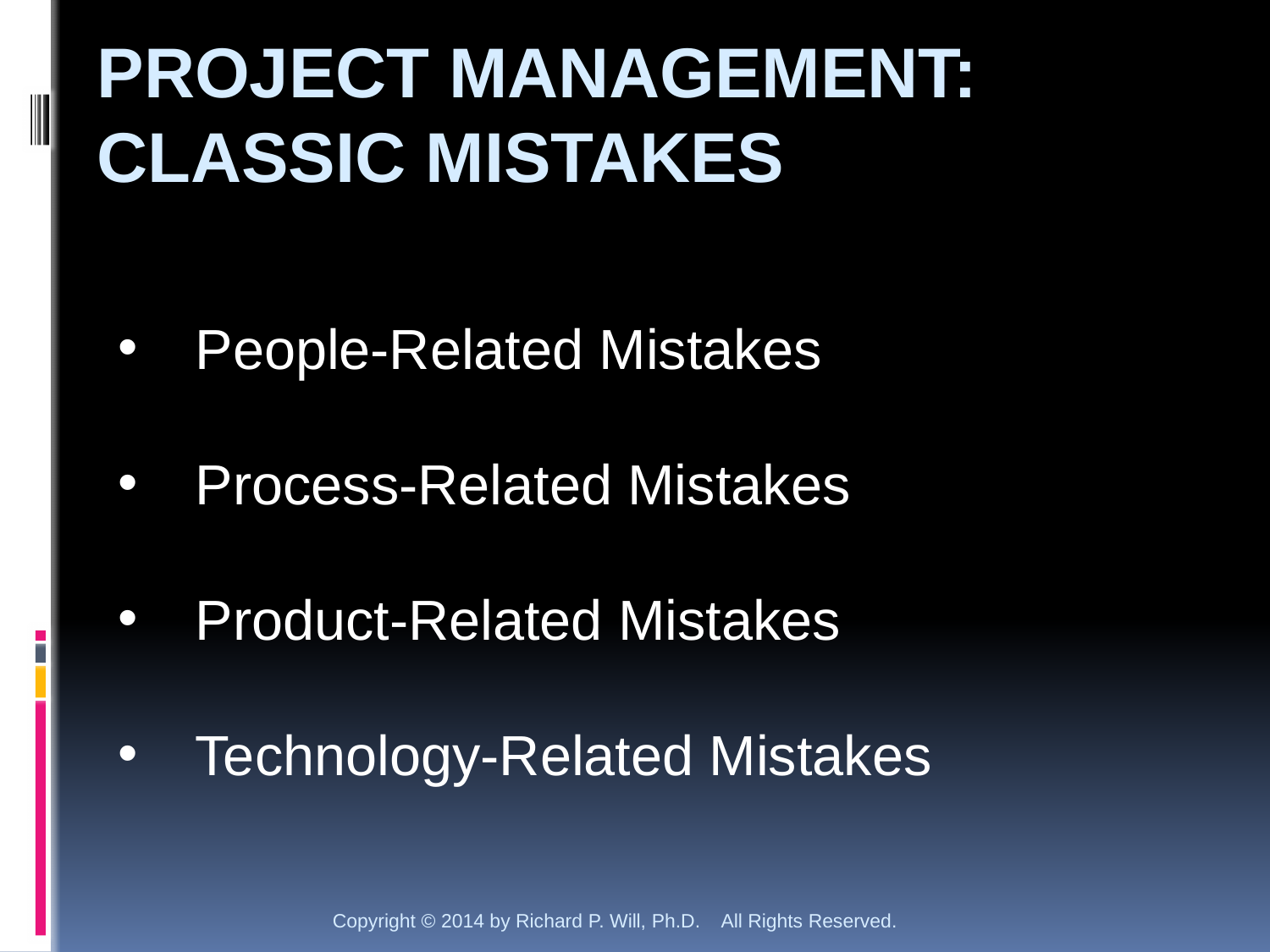

# Project management: Classic mistakes
   People-Related Mistakes

   Process-Related Mistakes

   Product-Related Mistakes

   Technology-Related Mistakes